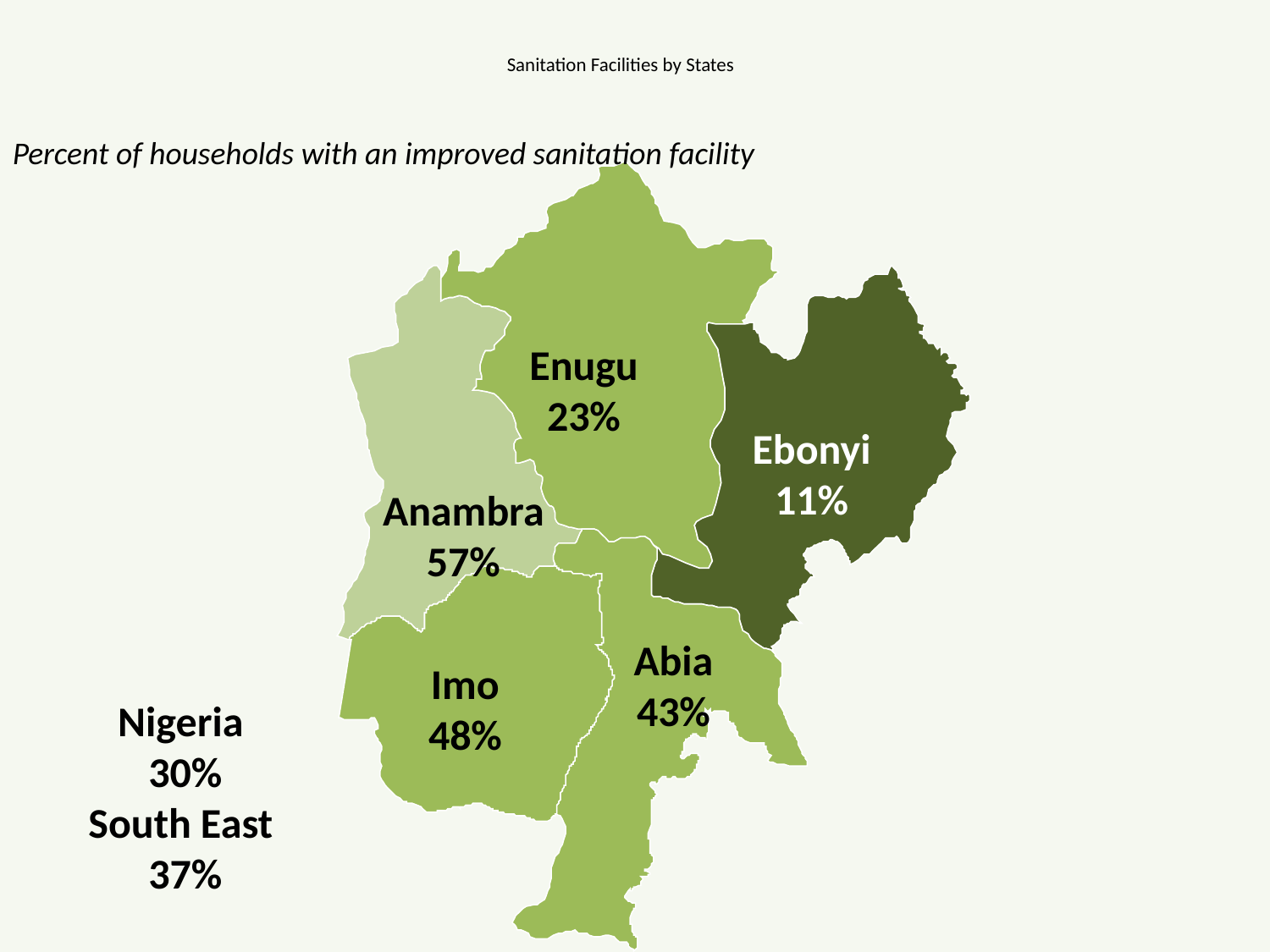

# Sanitation Facilities by States
Percent of households with an improved sanitation facility

Enugu
23%
Ebonyi
11%
Anambra
57%
Abia
43%
Imo
48%
Nigeria
30%
South East
37%